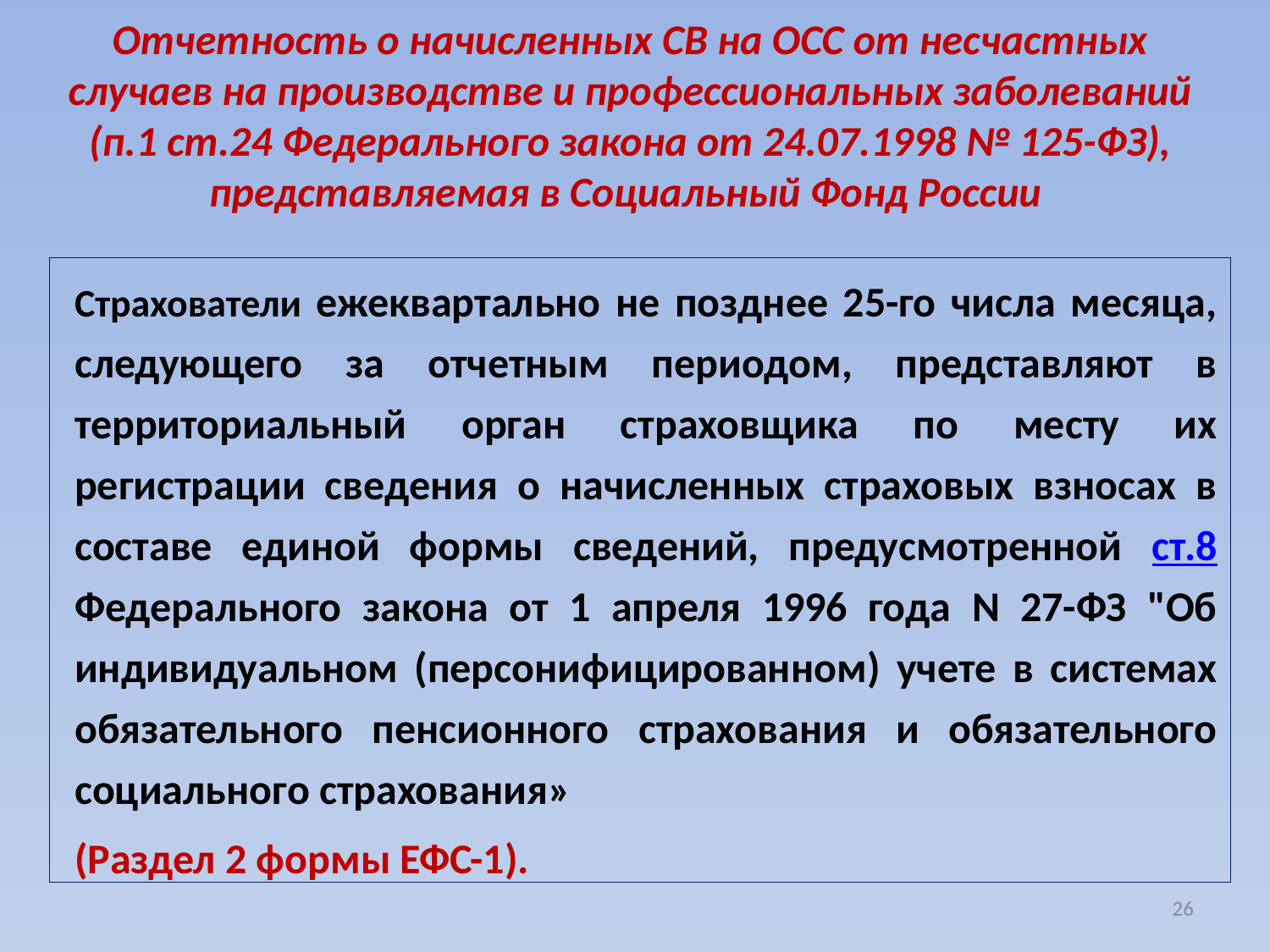

# Отчетность о начисленных СВ на ОСС от несчастных случаев на производстве и профессиональных заболеваний (п.1 ст.24 Федерального закона от 24.07.1998 № 125-ФЗ), представляемая в Социальный Фонд России
Страхователи ежеквартально не позднее 25-го числа месяца, следующего за отчетным периодом, представляют в территориальный орган страховщика по месту их регистрации сведения о начисленных страховых взносах в составе единой формы сведений, предусмотренной ст.8 Федерального закона от 1 апреля 1996 года N 27-ФЗ "Об индивидуальном (персонифицированном) учете в системах обязательного пенсионного страхования и обязательного социального страхования»
(Раздел 2 формы ЕФС-1).

26